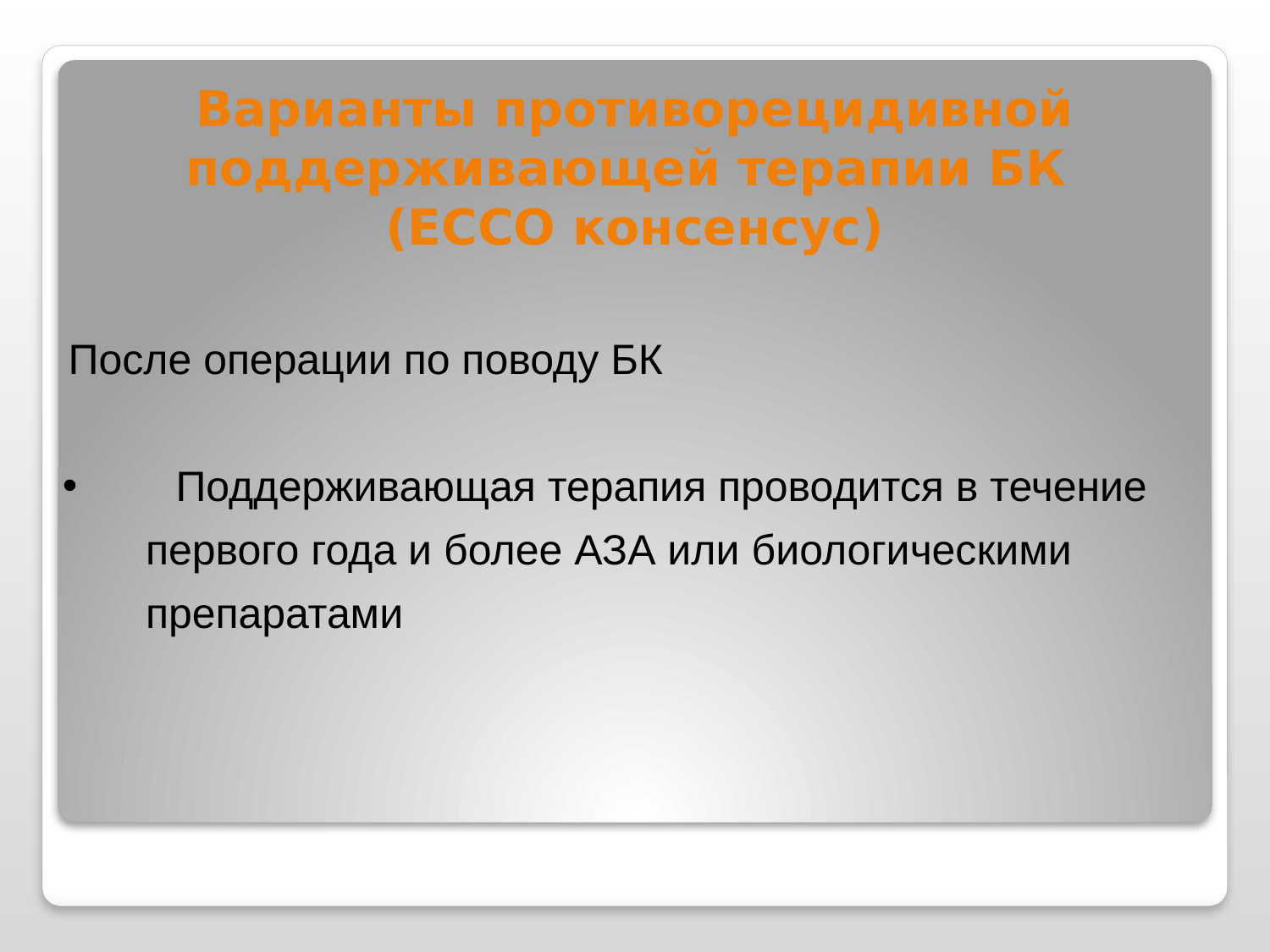

Варианты противорецидивной поддерживающей терапии БК
(ЕССО консенсус)
 После операции по поводу БК

       Поддерживающая терапия проводится в течение
       первого года и более АЗА или биологическими
       препаратами